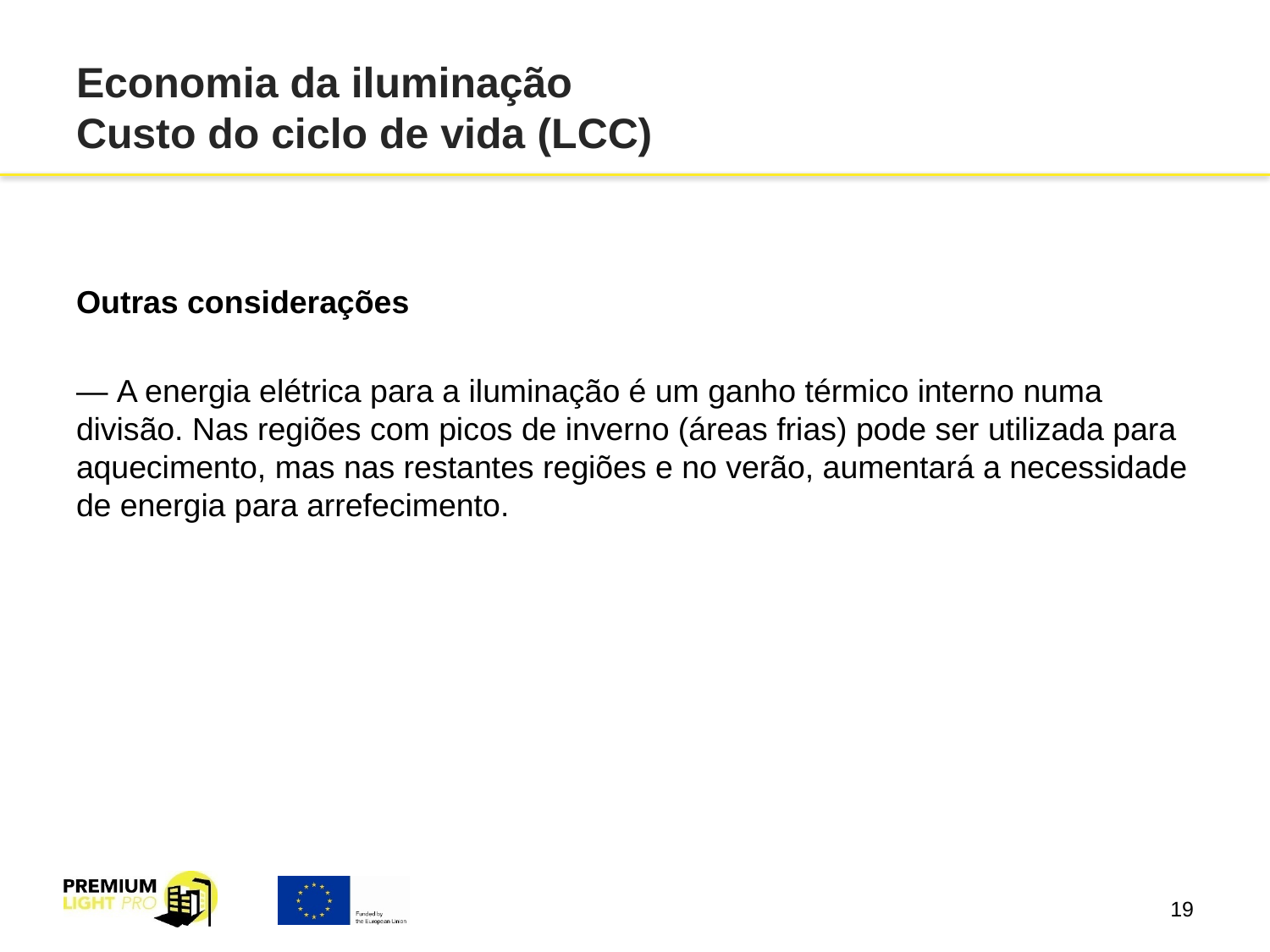

# Economia da iluminação Custo do ciclo de vida (LCC)
Outras considerações

― A energia elétrica para a iluminação é um ganho térmico interno numa divisão. Nas regiões com picos de inverno (áreas frias) pode ser utilizada para aquecimento, mas nas restantes regiões e no verão, aumentará a necessidade de energia para arrefecimento.